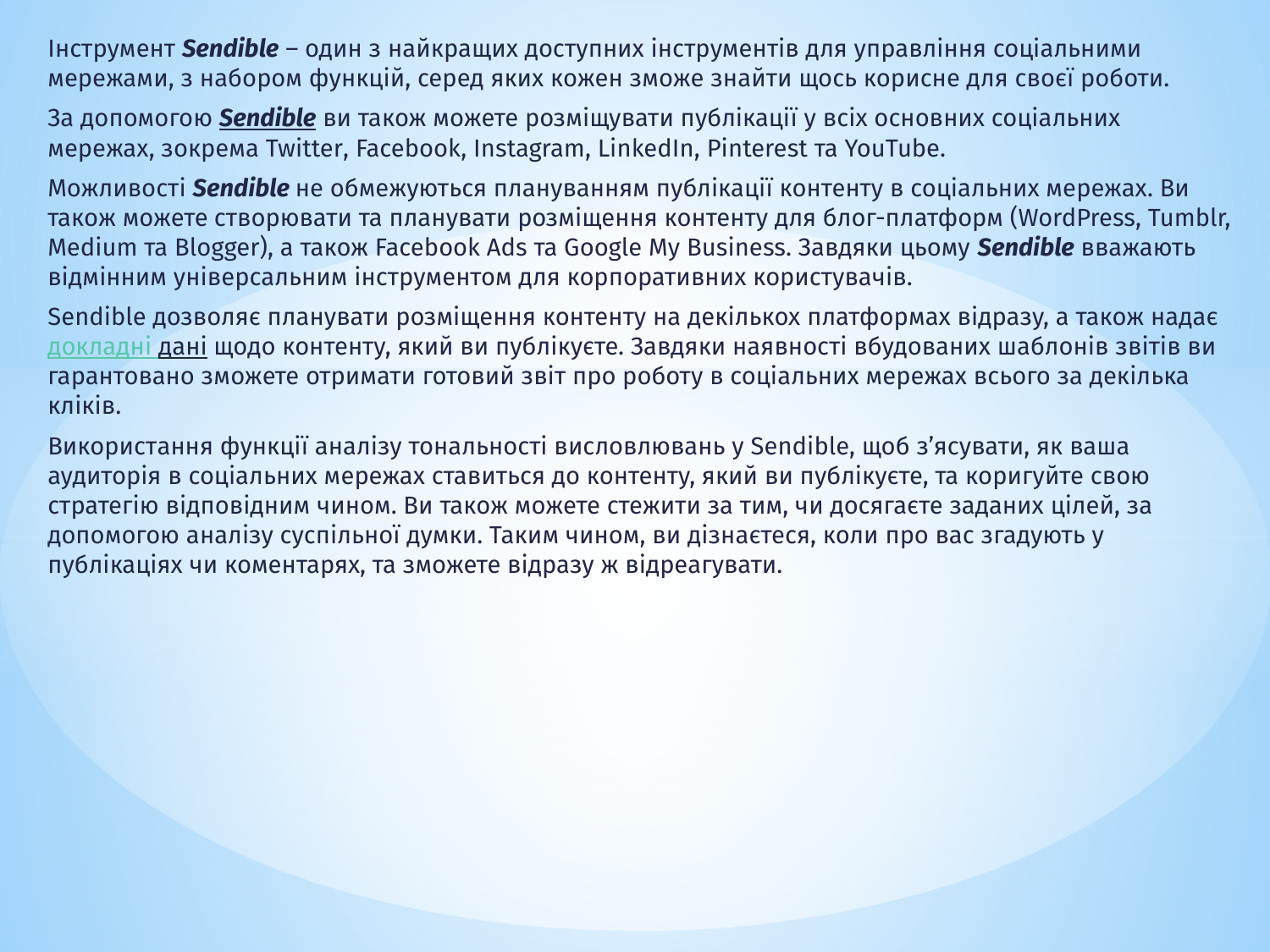

Інструмент Sendible – один з найкращих доступних інструментів для управління соціальними мережами, з набором функцій, серед яких кожен зможе знайти щось корисне для своєї роботи.
За допомогою Sendible ви також можете розміщувати публікації у всіх основних соціальних мережах, зокрема Twitter, Facebook, Instagram, LinkedIn, Pinterest та YouTube.
Можливості Sendible не обмежуються плануванням публікації контенту в соціальних мережах. Ви також можете створювати та планувати розміщення контенту для блог-платформ (WordPress, Tumblr, Medium та Blogger), а також Facebook Ads та Google My Business. Завдяки цьому Sendible вважають відмінним універсальним інструментом для корпоративних користувачів.
Sendible дозволяє планувати розміщення контенту на декількох платформах відразу, а також надає докладні дані щодо контенту, який ви публікуєте. Завдяки наявності вбудованих шаблонів звітів ви гарантовано зможете отримати готовий звіт про роботу в соціальних мережах всього за декілька кліків.
Використання функції аналізу тональності висловлювань у Sendible, щоб з’ясувати, як ваша аудиторія в соціальних мережах ставиться до контенту, який ви публікуєте, та коригуйте свою стратегію відповідним чином. Ви також можете стежити за тим, чи досягаєте заданих цілей, за допомогою аналізу суспільної думки. Таким чином, ви дізнаєтеся, коли про вас згадують у публікаціях чи коментарях, та зможете відразу ж відреагувати.